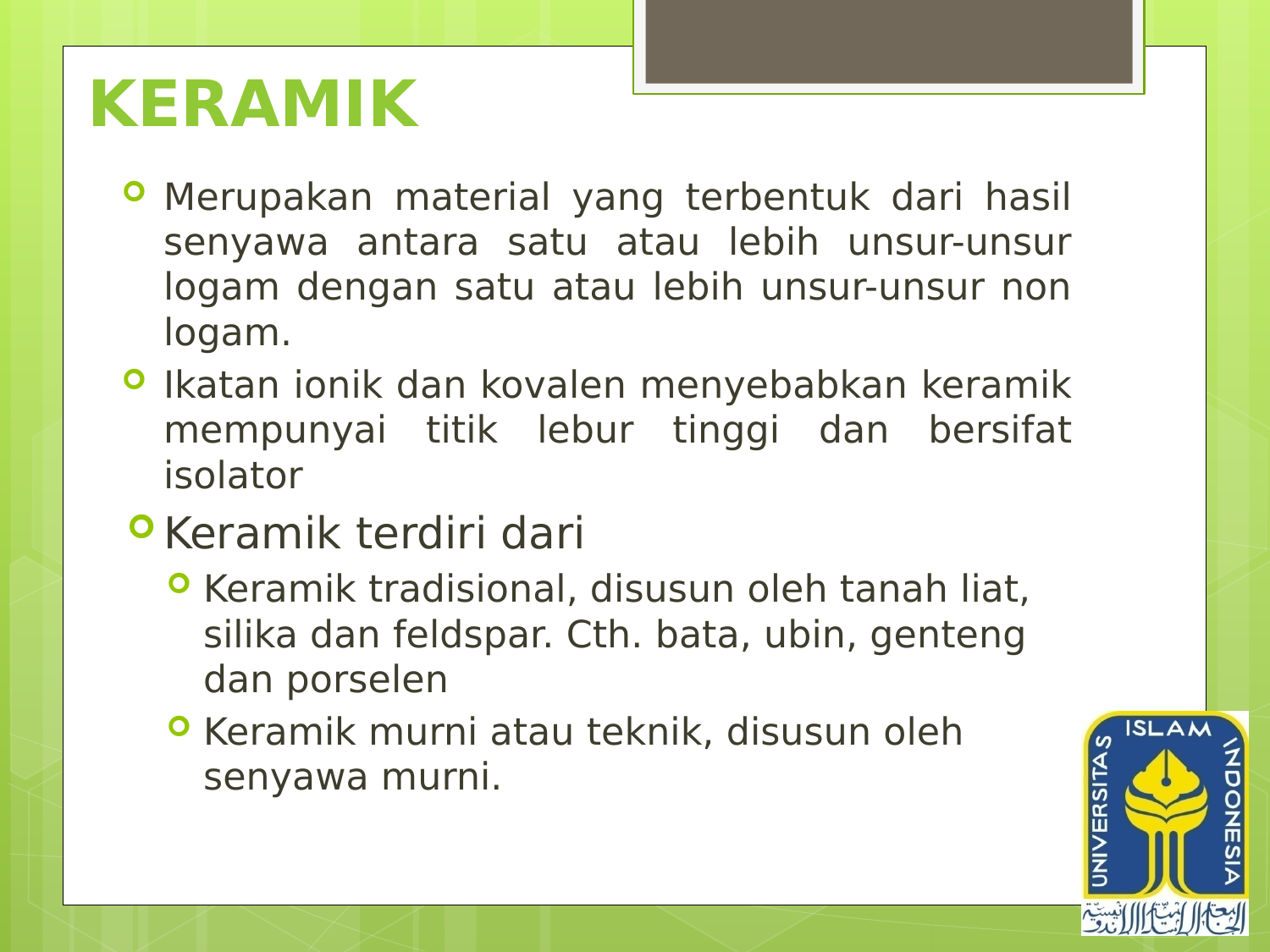

# keramik
Merupakan material yang terbentuk dari hasil senyawa antara satu atau lebih unsur-unsur logam dengan satu atau lebih unsur-unsur non logam.
Ikatan ionik dan kovalen menyebabkan keramik mempunyai titik lebur tinggi dan bersifat isolator
Keramik terdiri dari
Keramik tradisional, disusun oleh tanah liat, silika dan feldspar. Cth. bata, ubin, genteng dan porselen
Keramik murni atau teknik, disusun oleh senyawa murni.